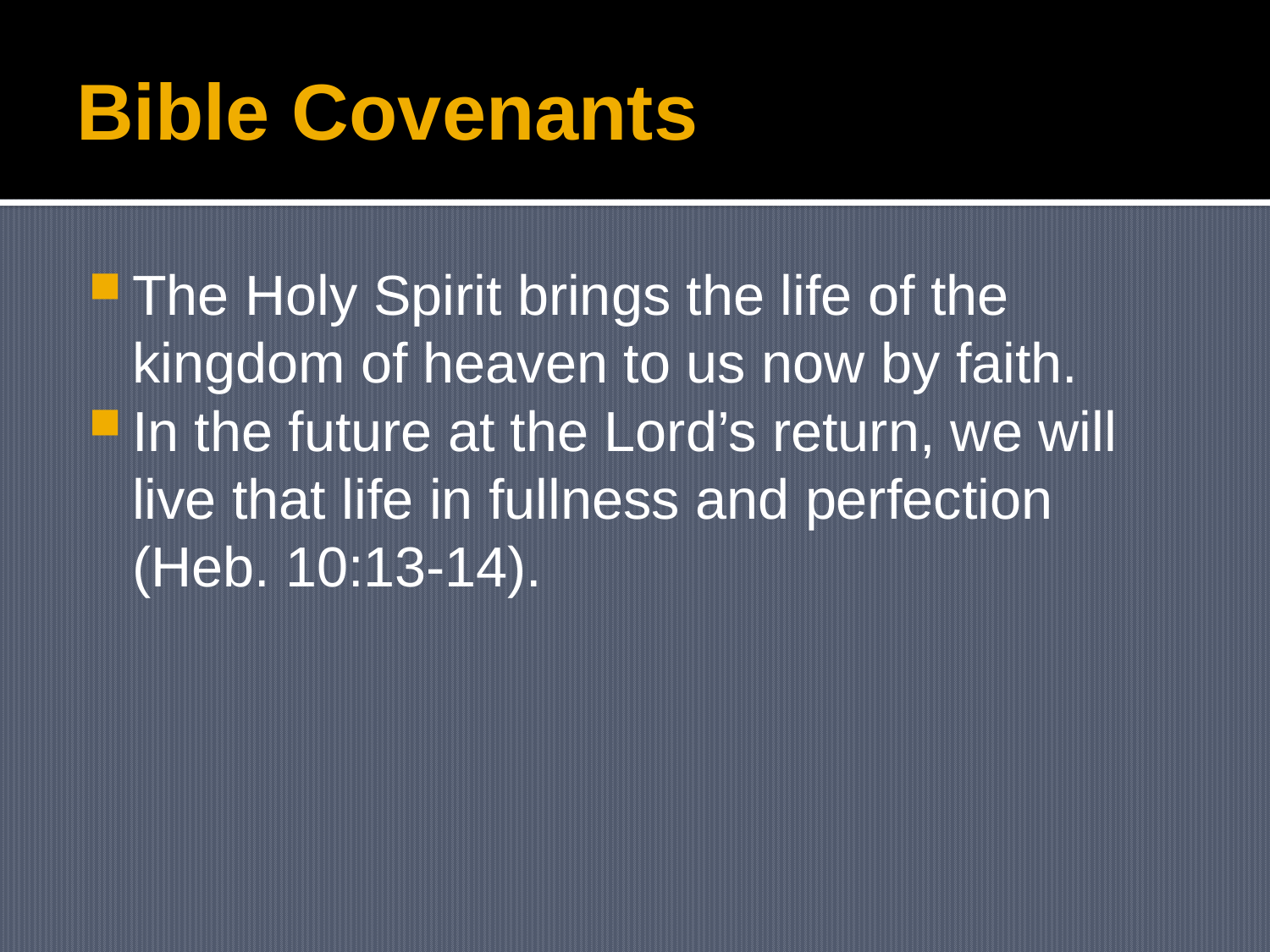

# Bible Covenants
The Holy Spirit brings the life of the kingdom of heaven to us now by faith.
In the future at the Lord’s return, we will live that life in fullness and perfection (Heb. 10:13-14).